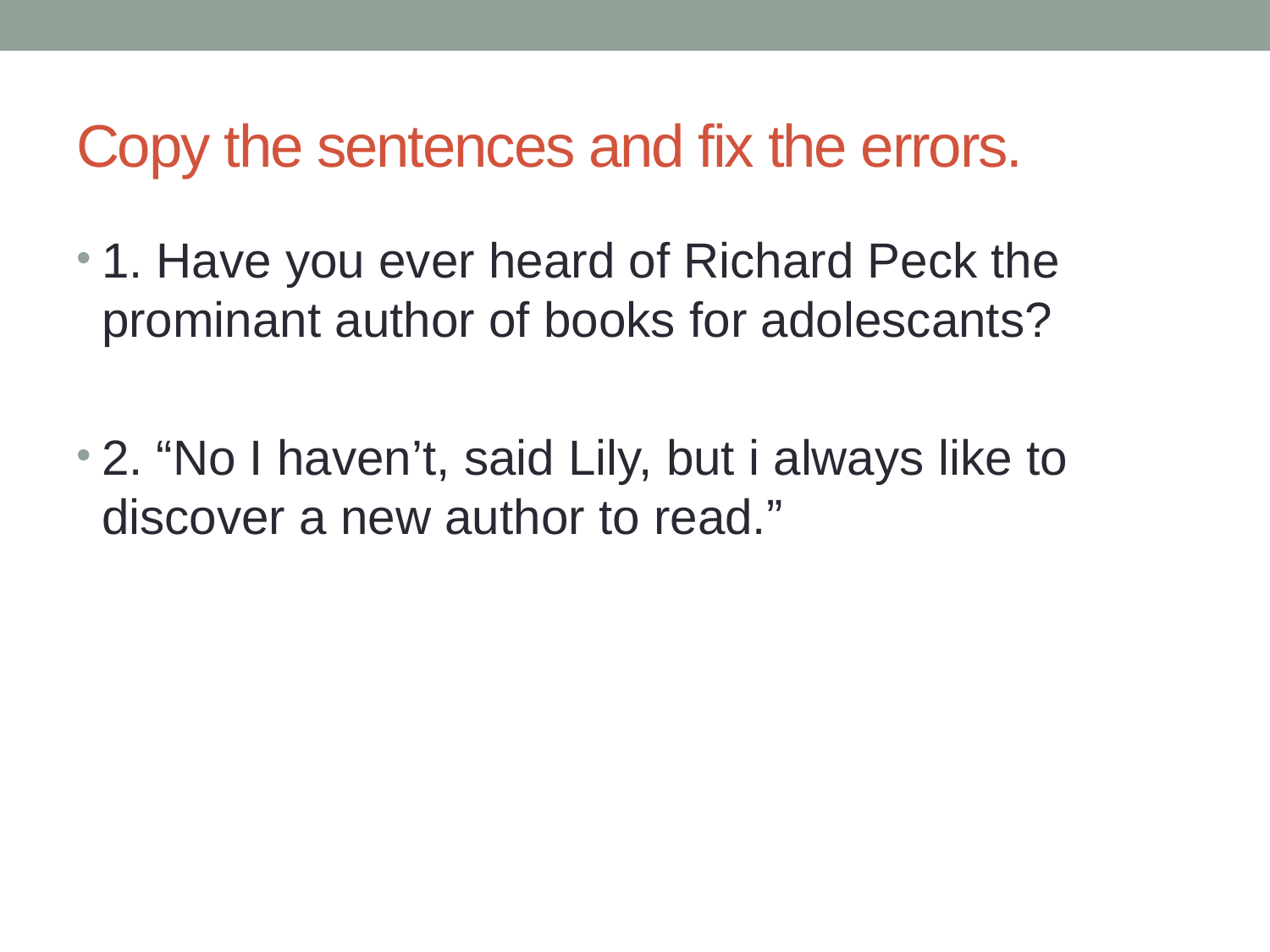

# Copy the sentences and fix the errors.
1. Have you ever heard of Richard Peck the prominant author of books for adolescants?

2. “No I haven’t, said Lily, but i always like to discover a new author to read.”